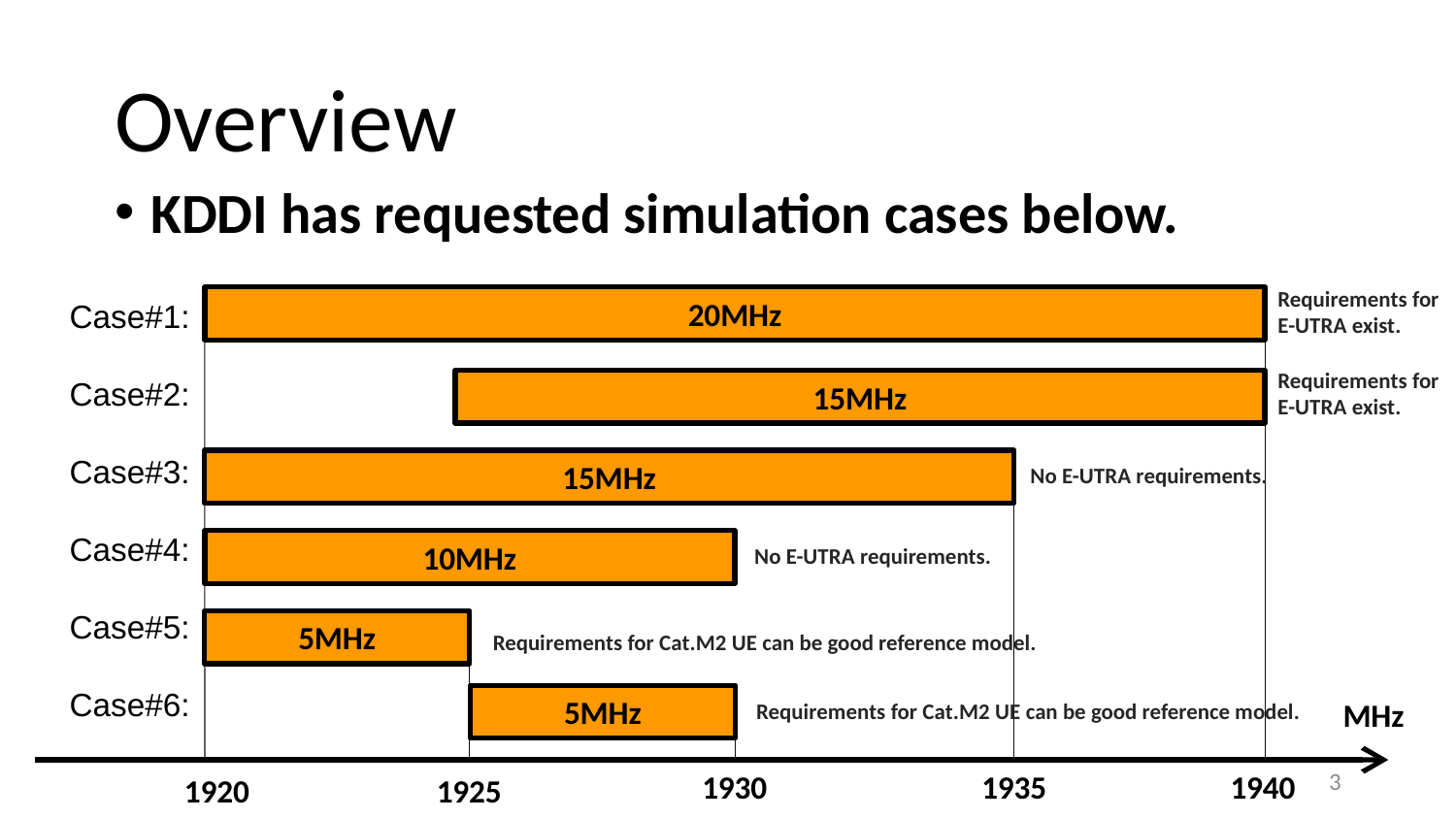

# Overview
KDDI has requested simulation cases below.

Requirements for
E-UTRA exist.
20MHz
Case#1:

Case#2:

Case#3:

Case#4:

Case#5:

Case#6:
Requirements for
E-UTRA exist.
15MHz
15MHz
No E-UTRA requirements.
10MHz
No E-UTRA requirements.
5MHz
Requirements for Cat.M2 UE can be good reference model.
5MHz
MHz
Requirements for Cat.M2 UE can be good reference model.
3
1930
1935
1940
1920
1925